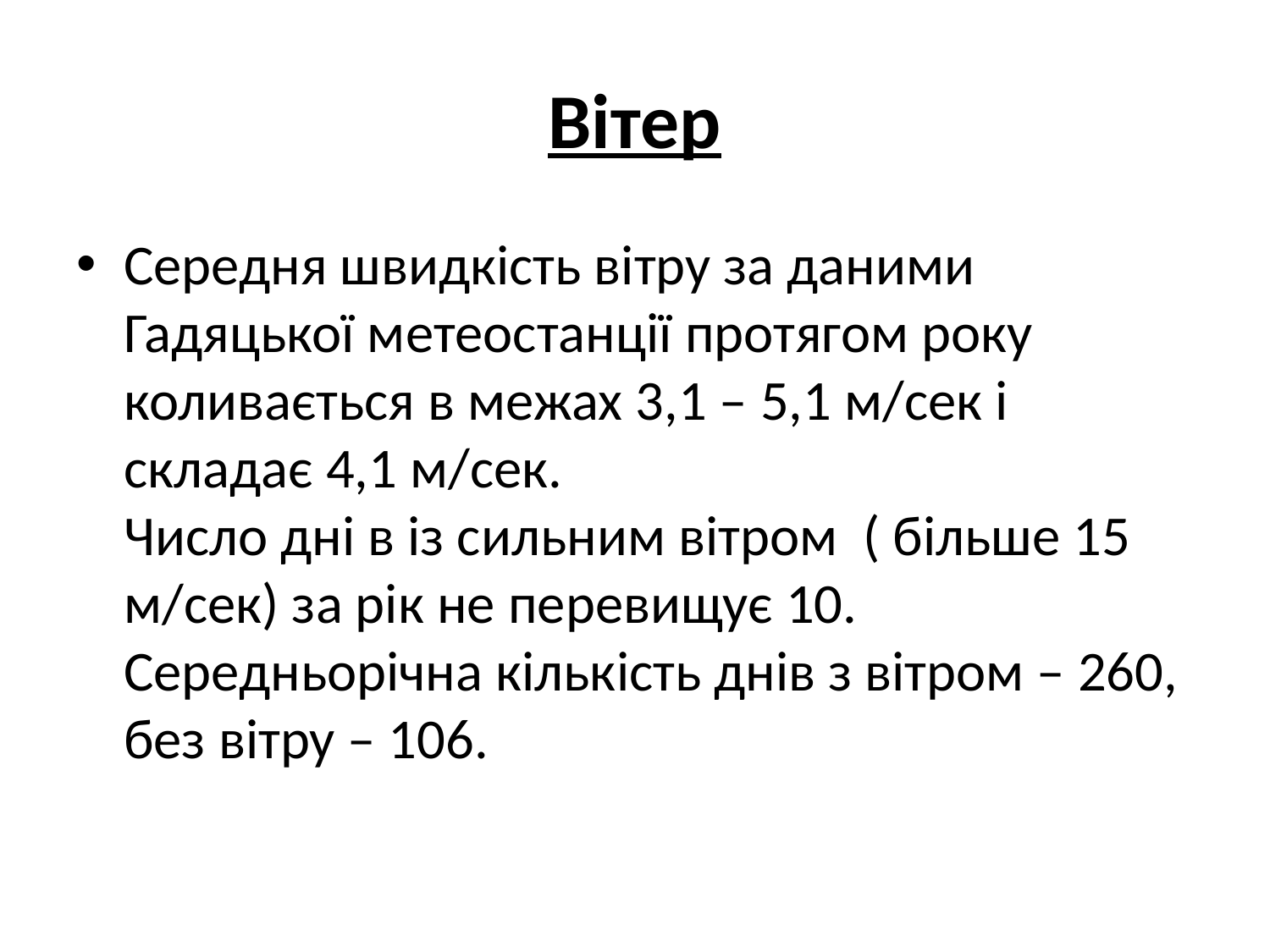

# Вітер

Середня швидкість вітру за даними Гадяцької метеостанції протягом року коливається в межах 3,1 – 5,1 м/сек і складає 4,1 м/сек.
Число дні в із сильним вітром  ( більше 15 м/сек) за рік не перевищує 10. Середньорічна кількість днів з вітром – 260, без вітру – 106.